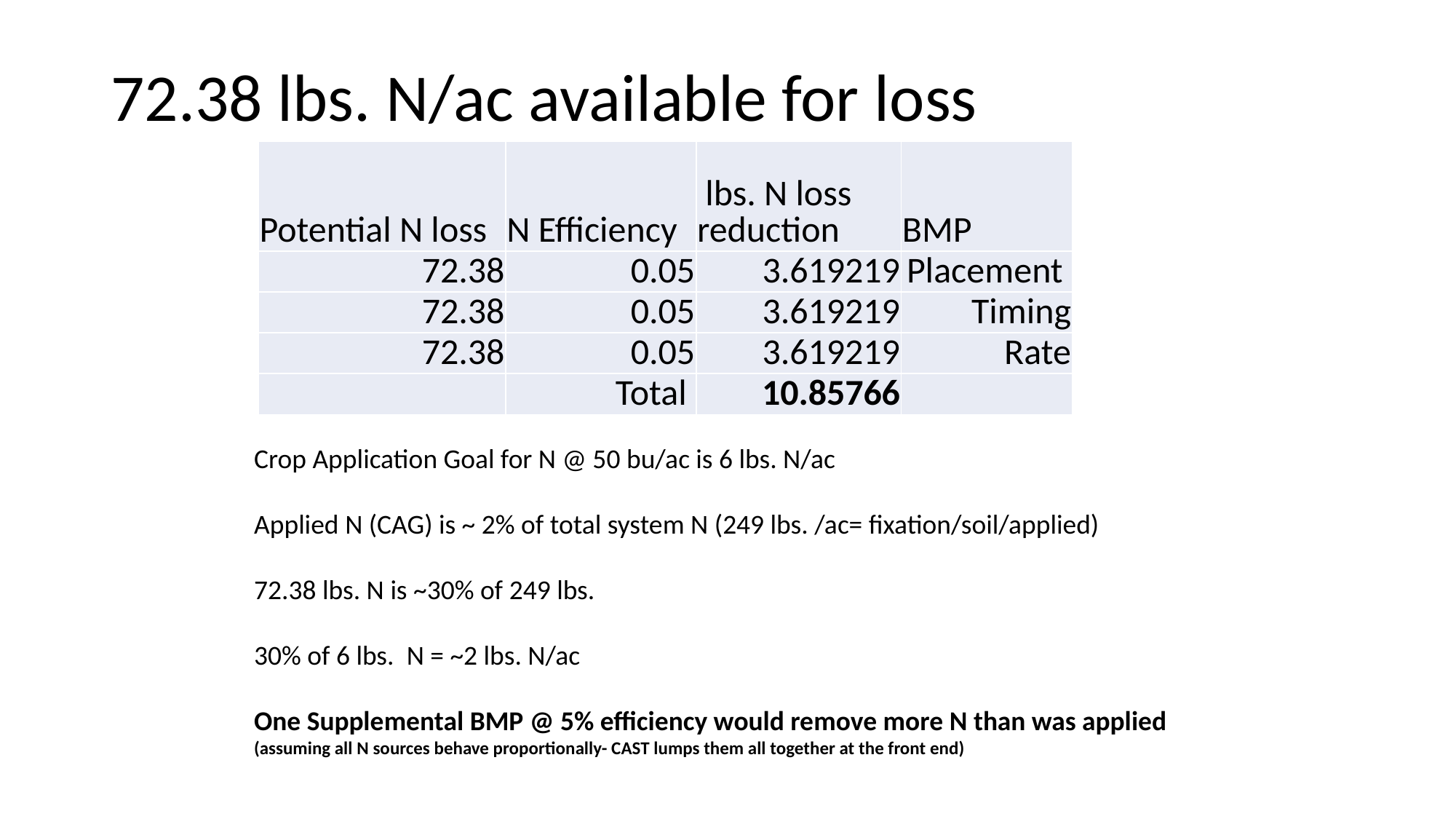

# 72.38 lbs. N/ac available for loss
| Potential N loss | N Efficiency | lbs. N loss reduction | BMP |
| --- | --- | --- | --- |
| 72.38 | 0.05 | 3.619219 | Placement |
| 72.38 | 0.05 | 3.619219 | Timing |
| 72.38 | 0.05 | 3.619219 | Rate |
|  | Total | 10.85766 |  |
Crop Application Goal for N @ 50 bu/ac is 6 lbs. N/ac

Applied N (CAG) is ~ 2% of total system N (249 lbs. /ac= fixation/soil/applied)

72.38 lbs. N is ~30% of 249 lbs.

30% of 6 lbs.  N = ~2 lbs. N/ac

One Supplemental BMP @ 5% efficiency would remove more N than was applied (assuming all N sources behave proportionally- CAST lumps them all together at the front end)